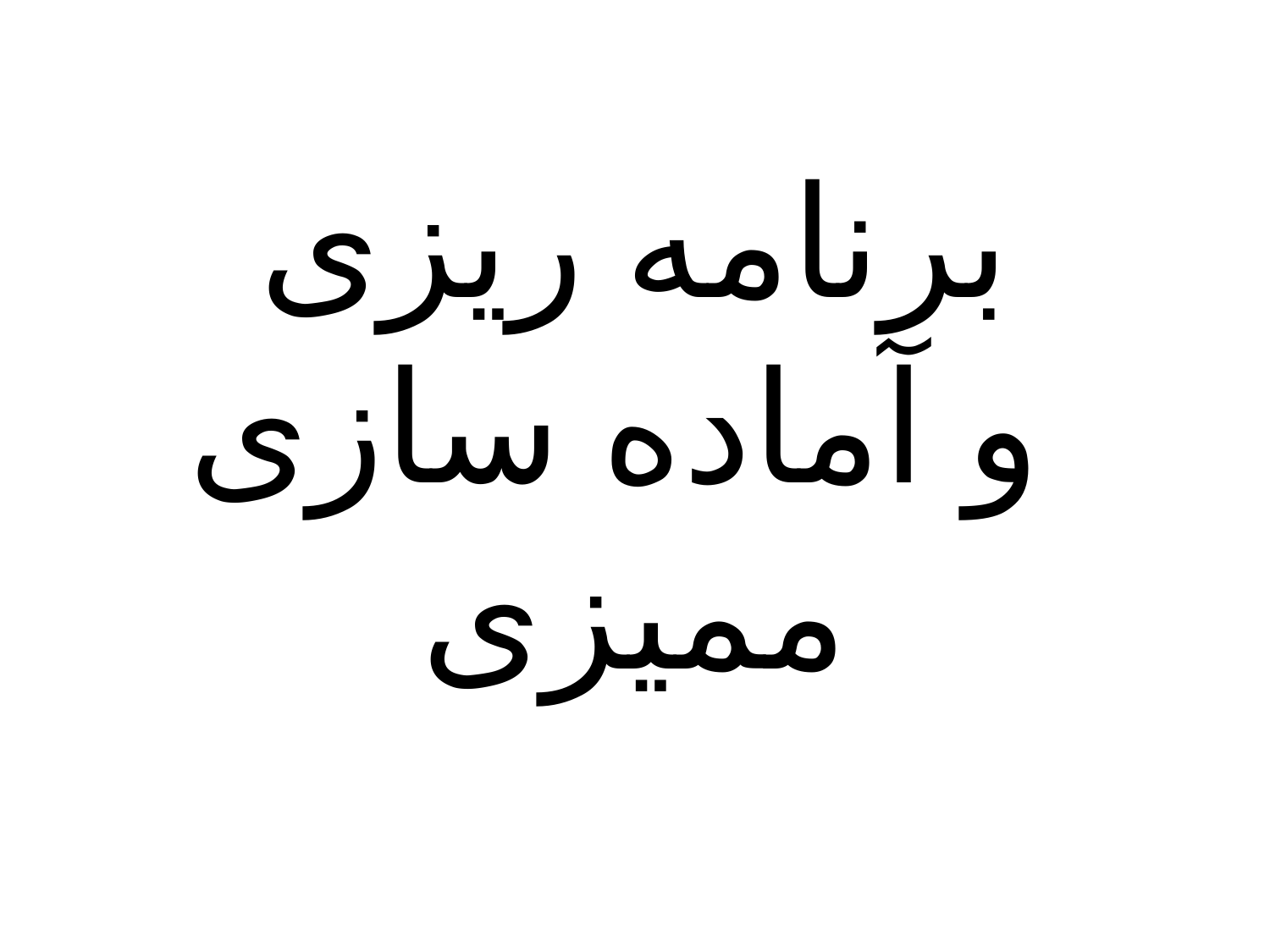

# برنامه ریزی و آماده سازی ممیزی